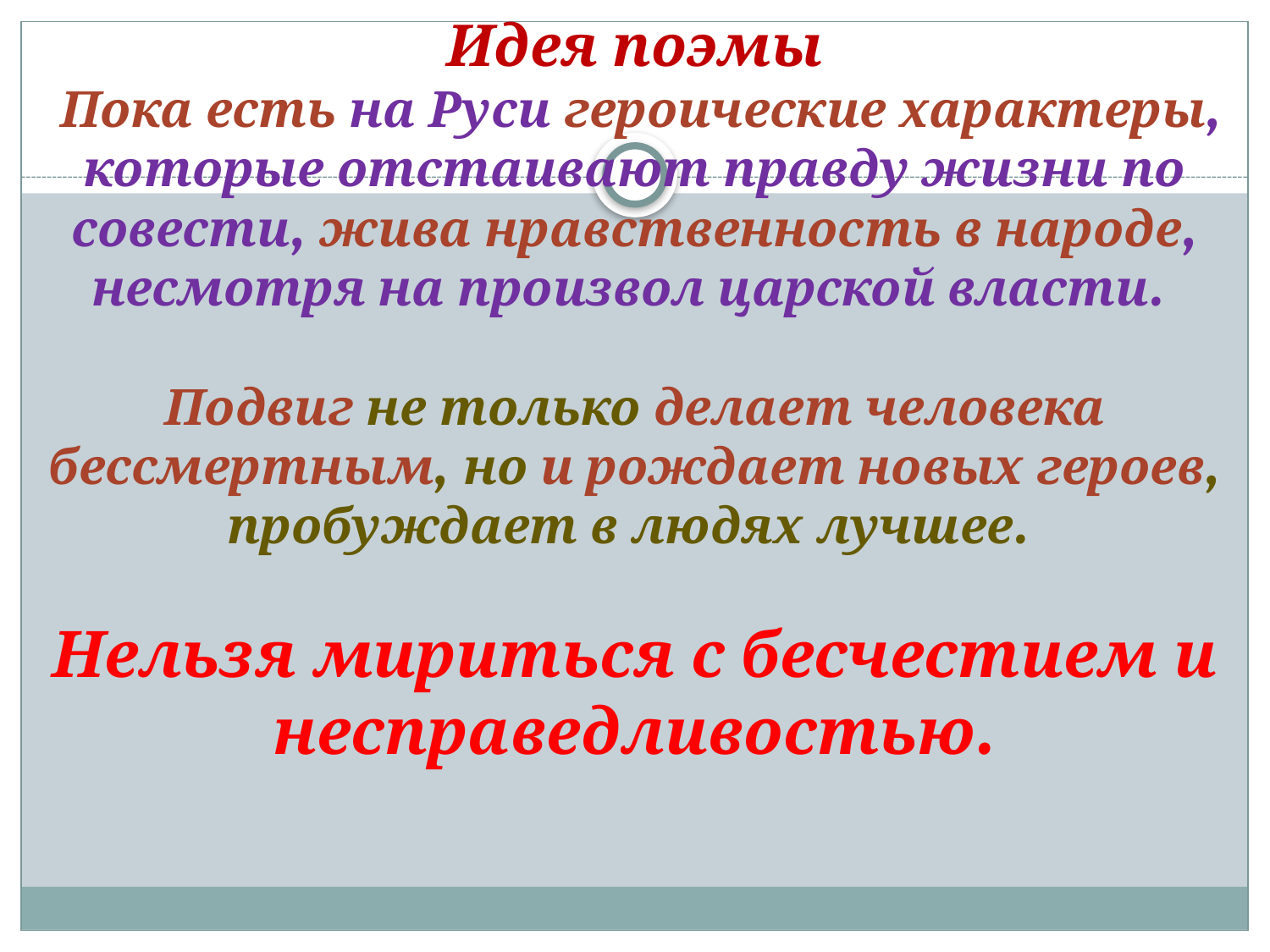

# Идея поэмы Пока есть на Руси героические характеры, которые отстаивают правду жизни по совести, жива нравственность в народе, несмотря на произвол царской власти. Подвиг не только делает человека бессмертным, но и рождает новых героев, пробуждает в людях лучшее. Нельзя мириться с бесчестием и несправедливостью.